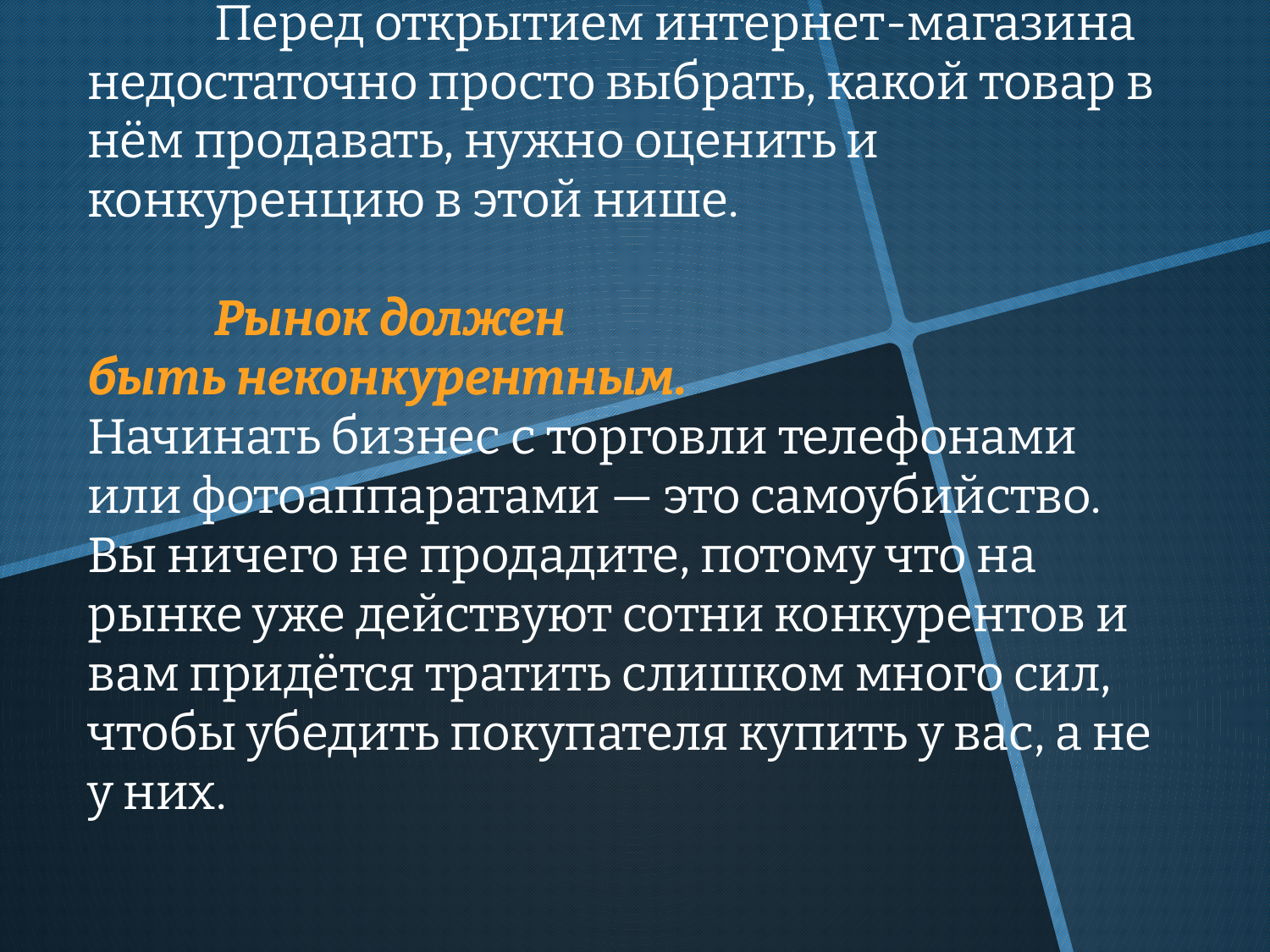

# Перед открытием интернет-магазина недостаточно просто выбрать, какой товар в нём продавать, нужно оценить и конкуренцию в этой нише. Рынок должен быть неконкурентным. Начинать бизнес с торговли телефонами или фотоаппаратами — это самоубийство. Вы ничего не продадите, потому что на рынке уже действуют сотни конкурентов и вам придётся тратить слишком много сил, чтобы убедить покупателя купить у вас, а не у них.